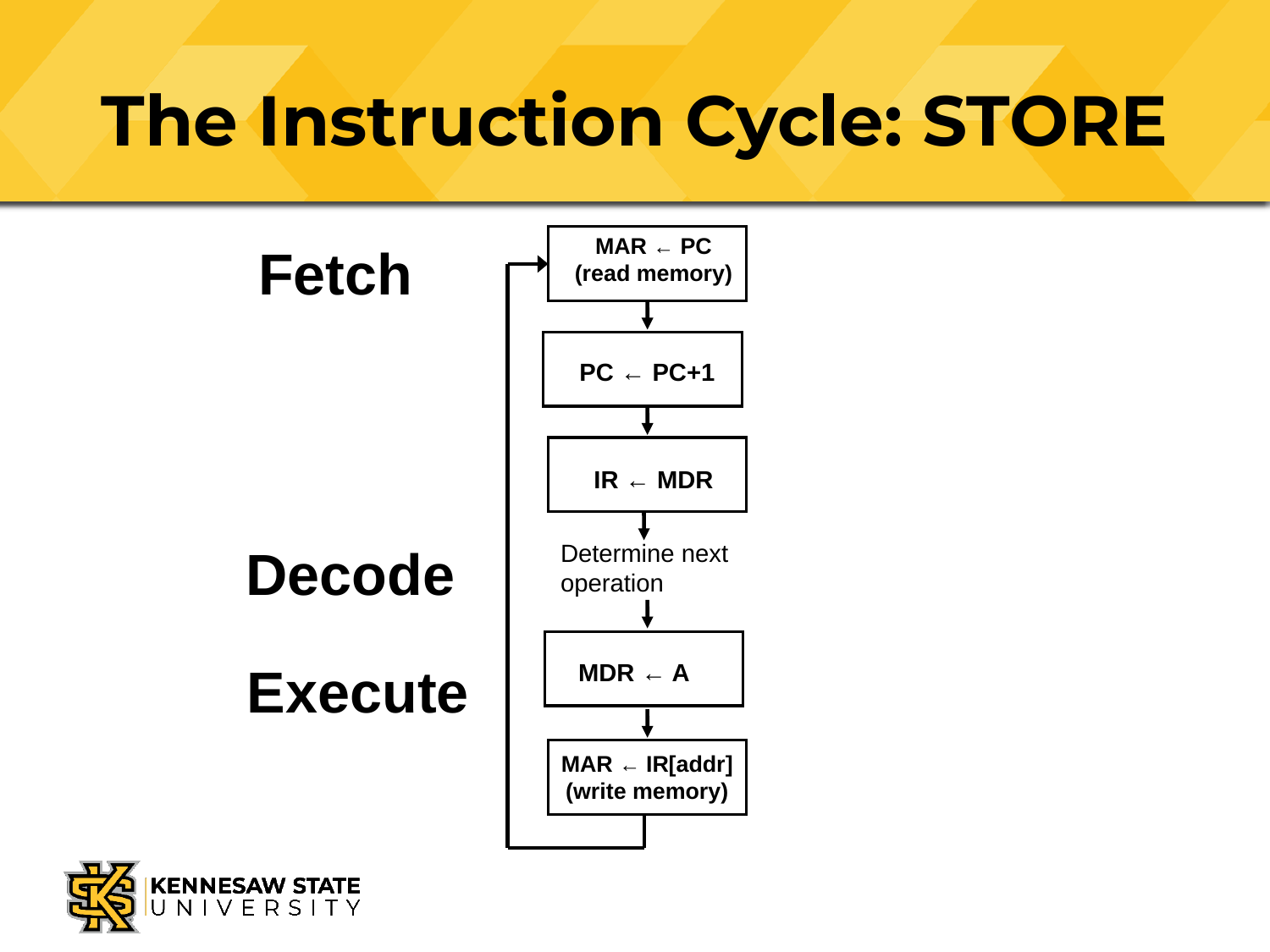

# The Instruction Cycle: STORE
MAR ← PC
(read memory)

Fetch

PC ← PC+1

IR ← MDR

Determine next operation
Decode

Execute
MDR ← A

MAR ← IR[addr]
(write memory)